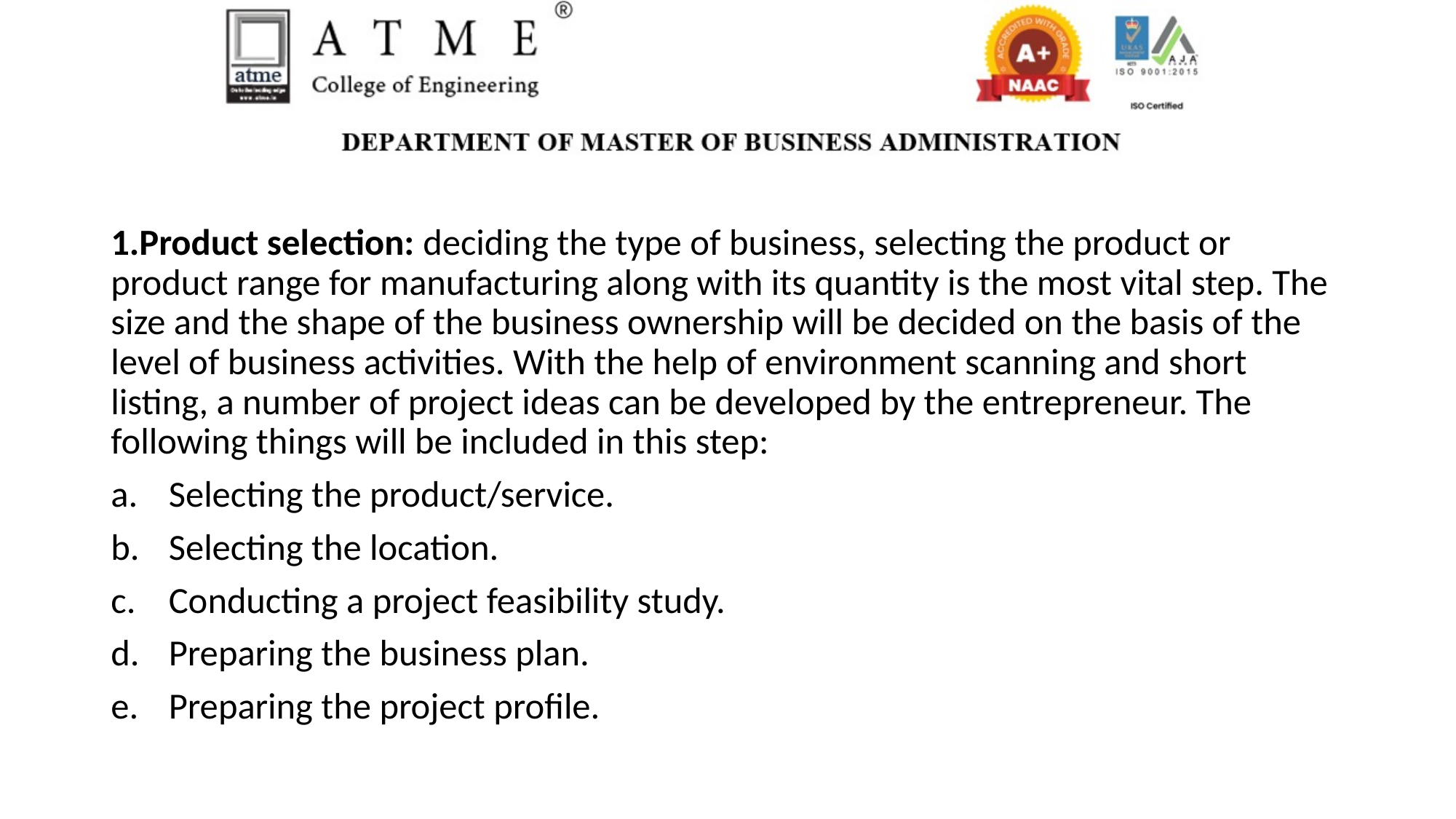

1.Product selection: deciding the type of business, selecting the product or product range for manufacturing along with its quantity is the most vital step. The size and the shape of the business ownership will be decided on the basis of the level of business activities. With the help of environment scanning and short listing, a number of project ideas can be developed by the entrepreneur. The following things will be included in this step:
Selecting the product/service.
Selecting the location.
Conducting a project feasibility study.
Preparing the business plan.
Preparing the project profile.